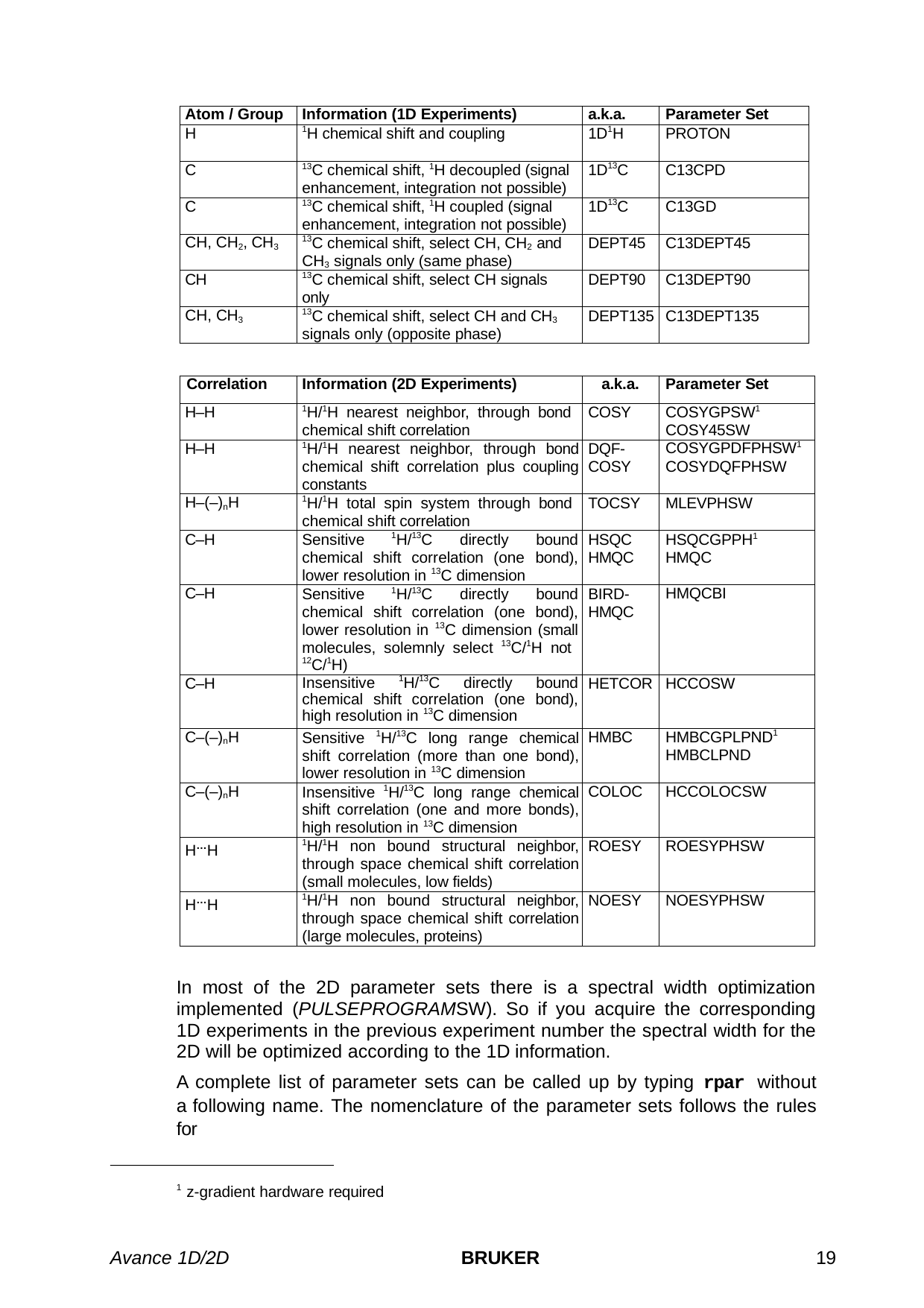

| Atom / Group | Information (1D Experiments) | a.k.a. | Parameter Set |
| --- | --- | --- | --- |
| H | 1H chemical shift and coupling | 1D1H | PROTON |
| C | 13C chemical shift, 1H decoupled (signal enhancement, integration not possible) | 1D13C | C13CPD |
| C | 13C chemical shift, 1H coupled (signal enhancement, integration not possible) | 1D13C | C13GD |
| CH, CH2, CH3 | 13C chemical shift, select CH, CH2 and CH3 signals only (same phase) | DEPT45 | C13DEPT45 |
| CH | 13C chemical shift, select CH signals only | DEPT90 | C13DEPT90 |
| CH, CH3 | 13C chemical shift, select CH and CH3 signals only (opposite phase) | DEPT135 | C13DEPT135 |
| Correlation | Information (2D Experiments) | a.k.a. | Parameter Set |
| --- | --- | --- | --- |
| H–H | 1H/1H nearest neighbor, through bond chemical shift correlation | COSY | COSYGPSW1 COSY45SW |
| H–H | 1H/1H nearest neighbor, through bond chemical shift correlation plus coupling constants | DQF- COSY | COSYGPDFPHSW1 COSYDQFPHSW |
| H–(–)nH | 1H/1H total spin system through bond chemical shift correlation | TOCSY | MLEVPHSW |
| C–H | Sensitive 1H/13C directly bound chemical shift correlation (one bond), lower resolution in 13C dimension | HSQC HMQC | HSQCGPPH1 HMQC |
| C–H | Sensitive 1H/13C directly bound chemical shift correlation (one bond), lower resolution in 13C dimension (small molecules, solemnly select 13C/1H not 12C/1H) | BIRD- HMQC | HMQCBI |
| C–H | Insensitive 1H/13C directly bound chemical shift correlation (one bond), high resolution in 13C dimension | HETCOR | HCCOSW |
| C–(–)nH | Sensitive 1H/13C long range chemical shift correlation (more than one bond), lower resolution in 13C dimension | HMBC | HMBCGPLPND1 HMBCLPND |
| C–(–)nH | Insensitive 1H/13C long range chemical shift correlation (one and more bonds), high resolution in 13C dimension | COLOC | HCCOLOCSW |
| H…H | 1H/1H non bound structural neighbor, through space chemical shift correlation (small molecules, low fields) | ROESY | ROESYPHSW |
| H…H | 1H/1H non bound structural neighbor, through space chemical shift correlation (large molecules, proteins) | NOESY | NOESYPHSW |
In most of the 2D parameter sets there is a spectral width optimization implemented (PULSEPROGRAMSW). So if you acquire the corresponding 1D experiments in the previous experiment number the spectral width for the 2D will be optimized according to the 1D information.
A complete list of parameter sets can be called up by typing rpar without a following name. The nomenclature of the parameter sets follows the rules for

1 z-gradient hardware required
Avance 1D/2D
BRUKER
19